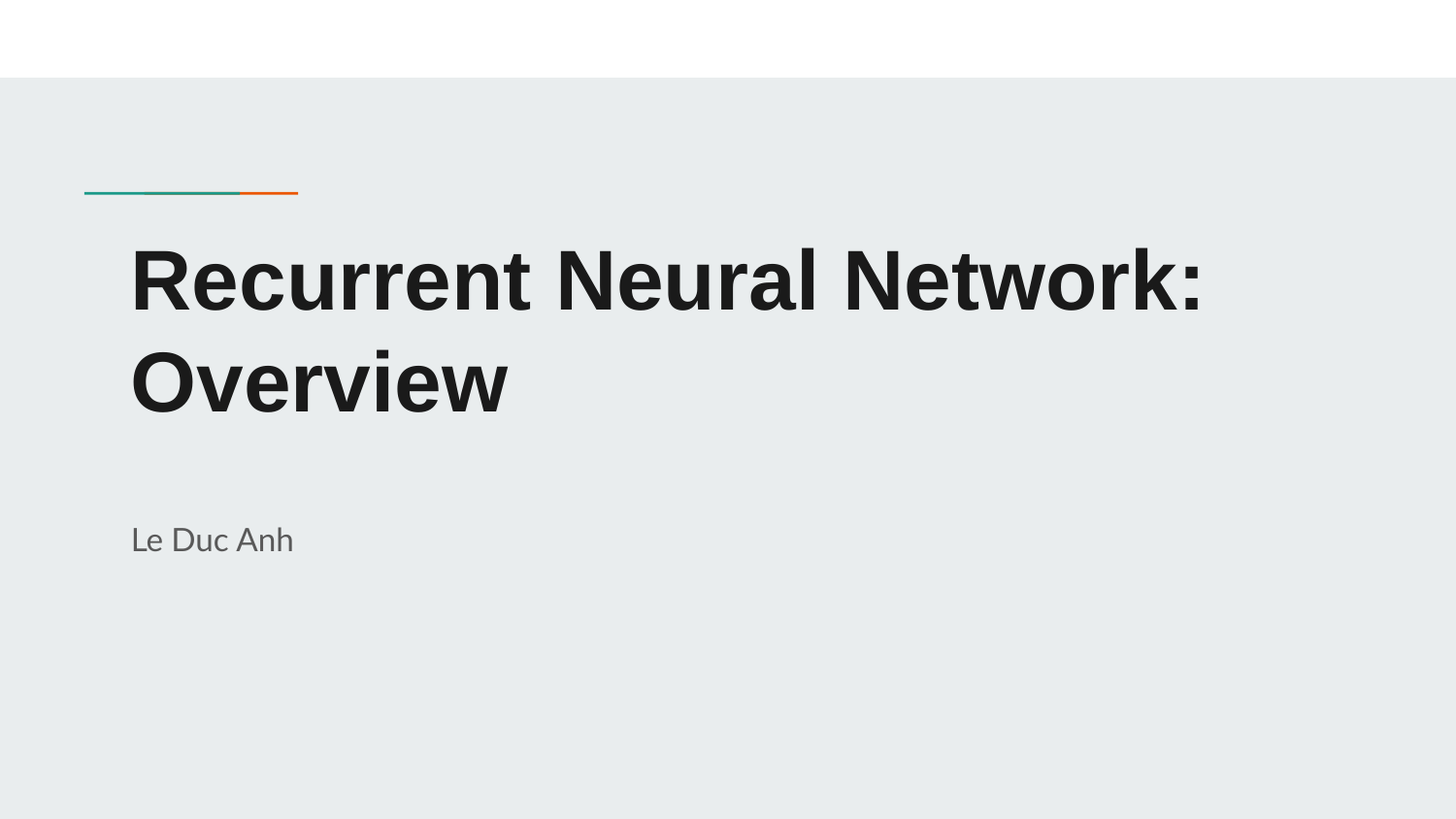

# Recurrent Neural Network: Overview
Le Duc Anh